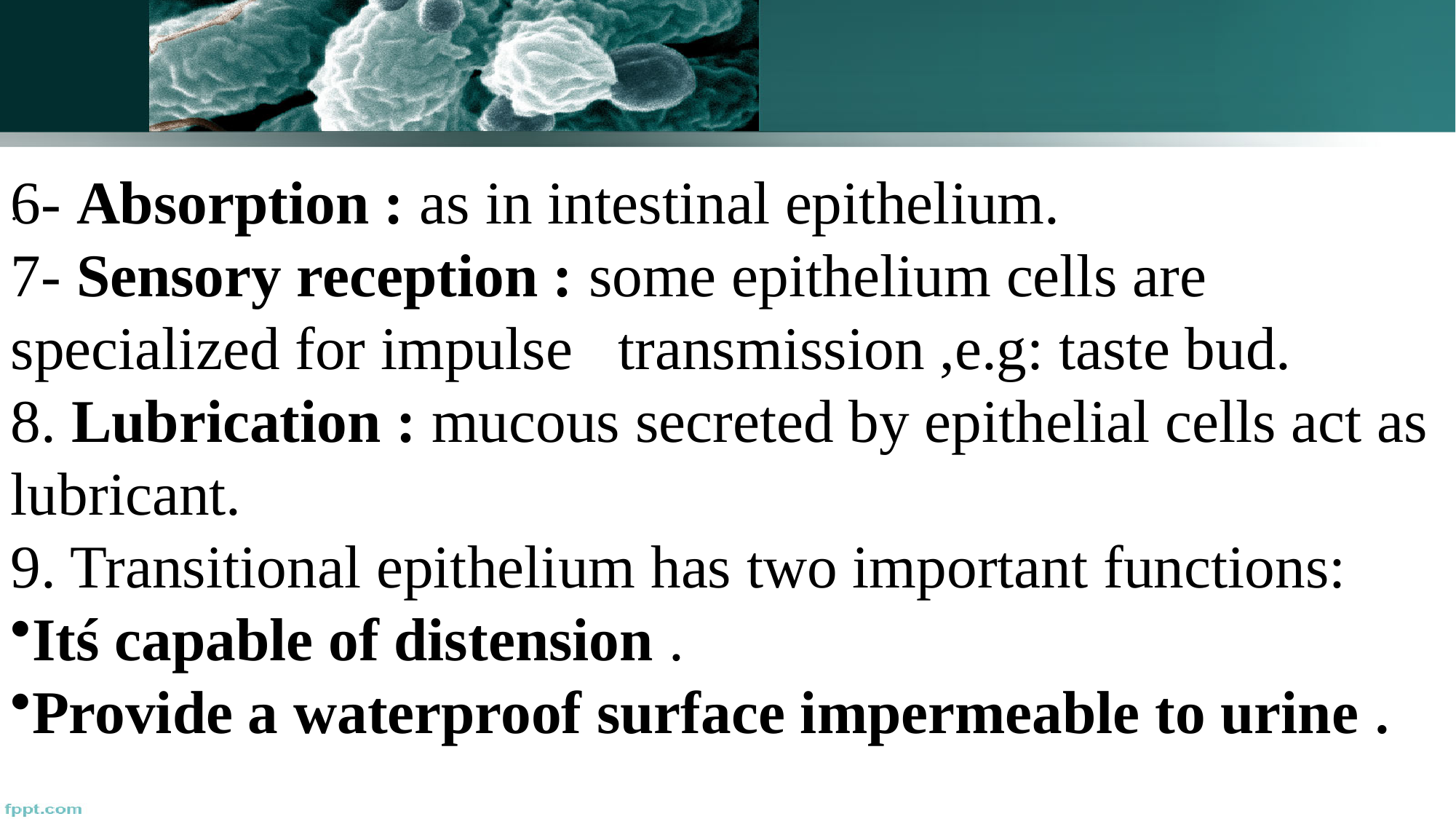

6- Absorption : as in intestinal epithelium.
7- Sensory reception : some epithelium cells are specialized for impulse   transmission ,e.g: taste bud.
8. Lubrication : mucous secreted by epithelial cells act as lubricant.
9. Transitional epithelium has two important functions:
Itś capable of distension .
Provide a waterproof surface impermeable to urine .

.